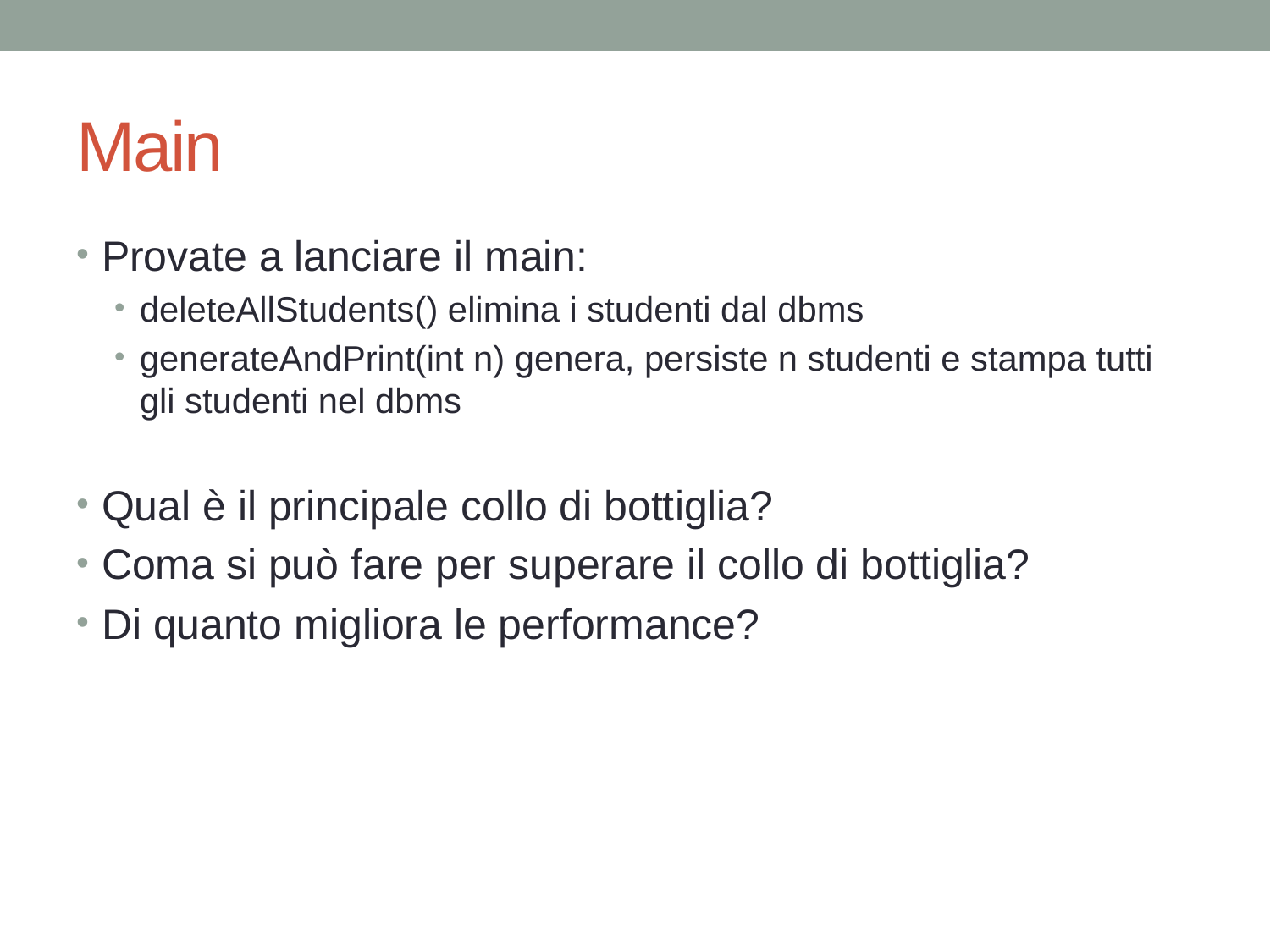

# Main
Provate a lanciare il main:
deleteAllStudents() elimina i studenti dal dbms
generateAndPrint(int n) genera, persiste n studenti e stampa tutti gli studenti nel dbms

Qual è il principale collo di bottiglia?
Coma si può fare per superare il collo di bottiglia?
Di quanto migliora le performance?